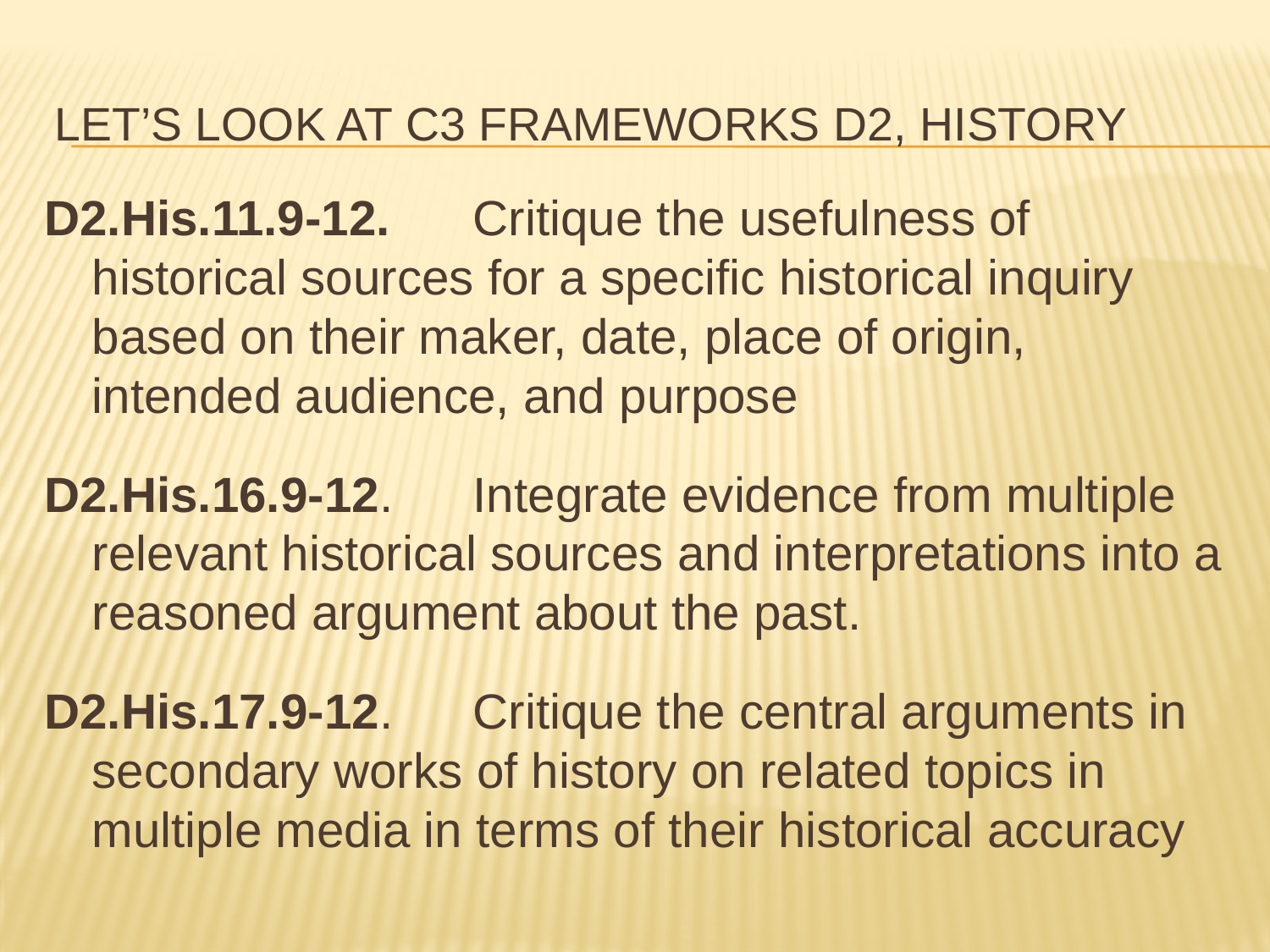

# Let’s look at C3 Frameworks D2, History
D2.His.11.9-12. 	Critique the usefulness of historical sources for a specific historical inquiry based on their maker, date, place of origin, intended audience, and purpose

D2.His.16.9-12. 	Integrate evidence from multiple relevant historical sources and interpretations into a reasoned argument about the past.

D2.His.17.9-12. 	Critique the central arguments in secondary works of history on related topics in multiple media in terms of their historical accuracy